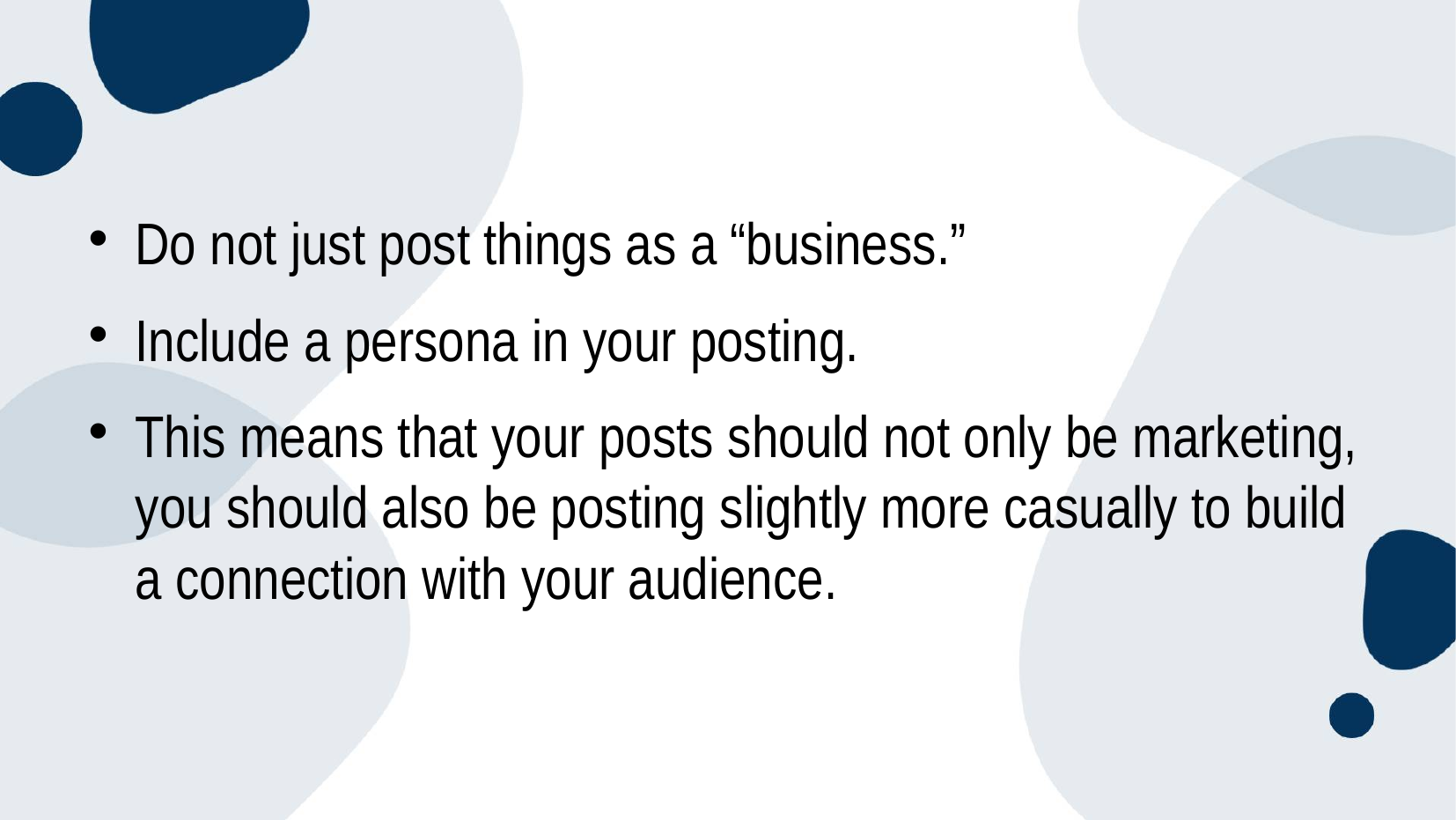

Do not just post things as a “business.”
Include a persona in your posting.
This means that your posts should not only be marketing, you should also be posting slightly more casually to build a connection with your audience.